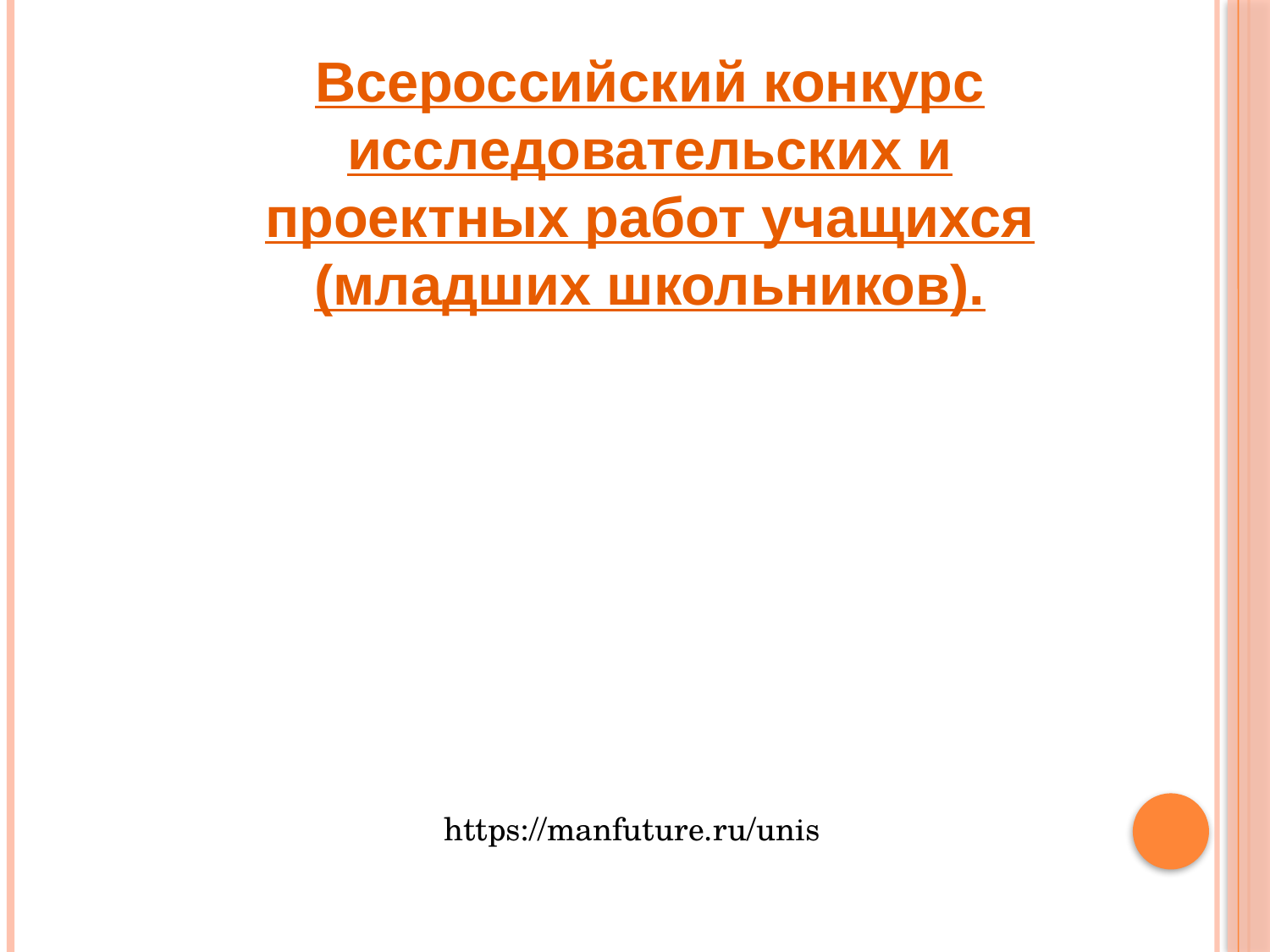

Всероссийский конкурс исследовательских и проектных работ учащихся (младших школьников).
https://manfuture.ru/unis